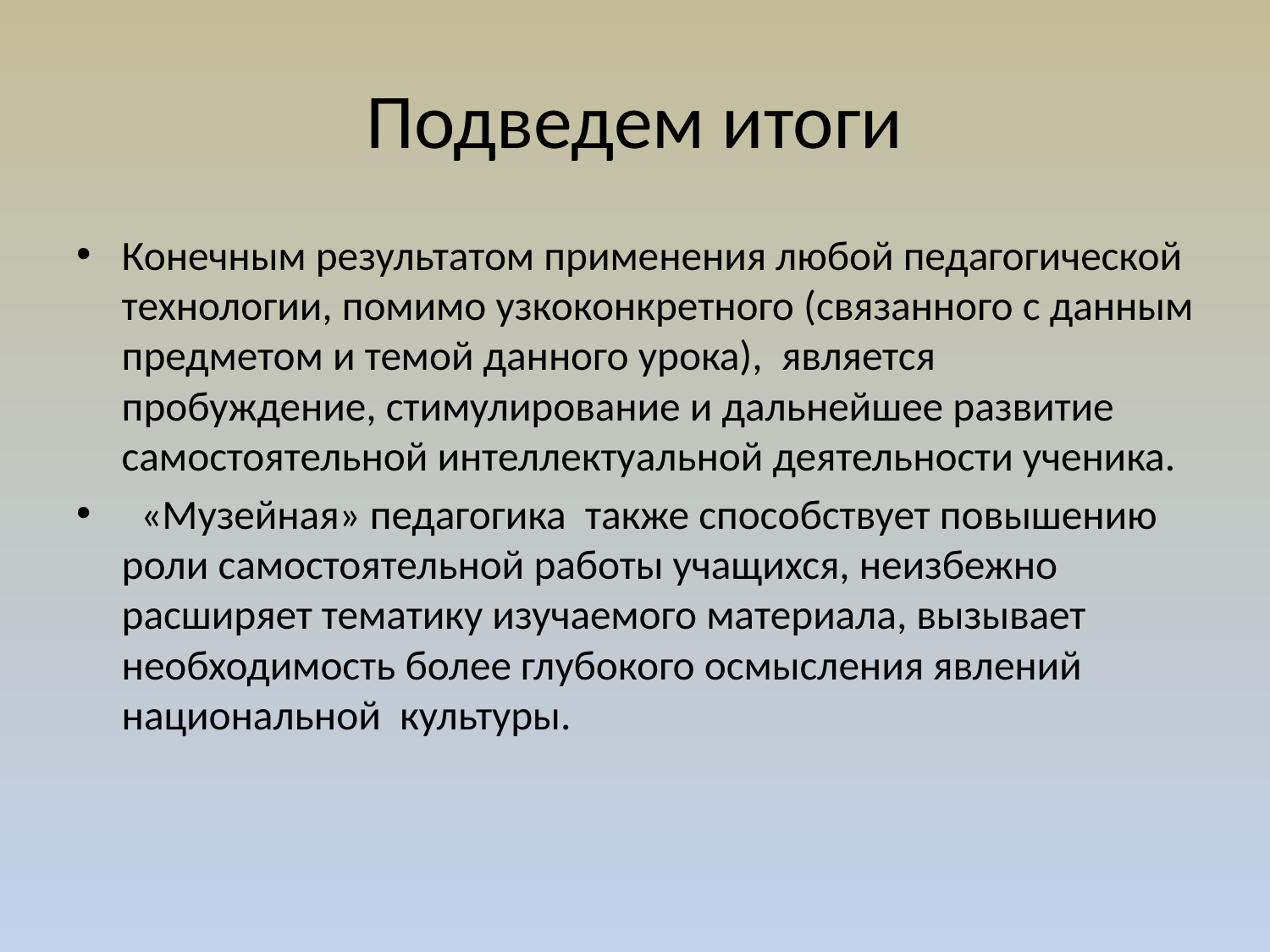

# Подведем итоги
Конечным результатом применения любой педагогической технологии, помимо узкоконкретного (связанного с данным предметом и темой данного урока),  является пробуждение, стимулирование и дальнейшее развитие самостоятельной интеллектуальной деятельности ученика.
  «Музейная» педагогика  также способствует повышению роли самостоятельной работы учащихся, неизбежно расширяет тематику изучаемого материала, вызывает необходимость более глубокого осмысления явлений национальной  культуры.